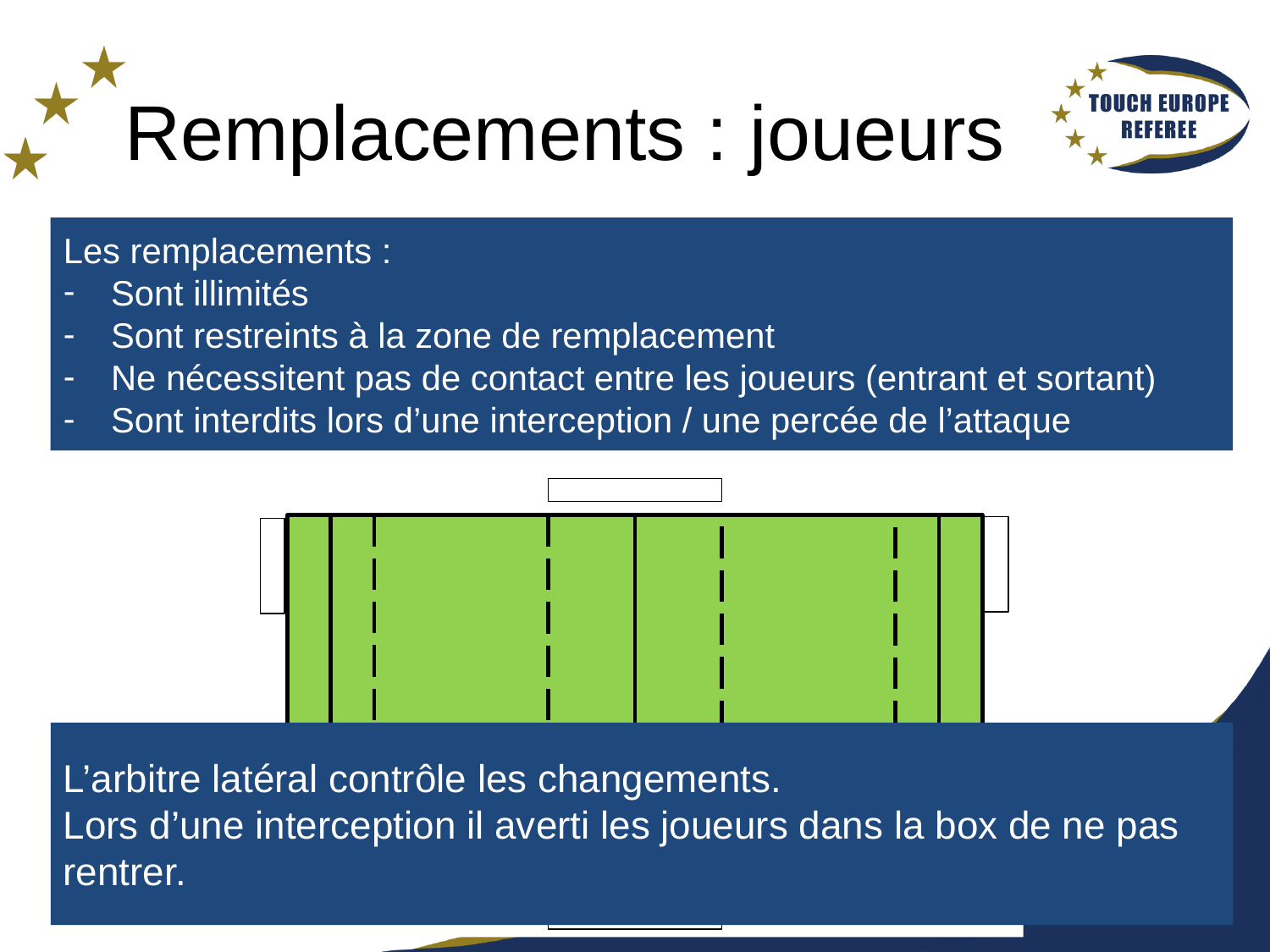

# Remplacements : joueurs
Les remplacements :
Sont illimités
Sont restreints à la zone de remplacement
Ne nécessitent pas de contact entre les joueurs (entrant et sortant)
Sont interdits lors d’une interception / une percée de l’attaque

L’arbitre latéral contrôle les changements.
Lors d’une interception il averti les joueurs dans la box de ne pas rentrer.